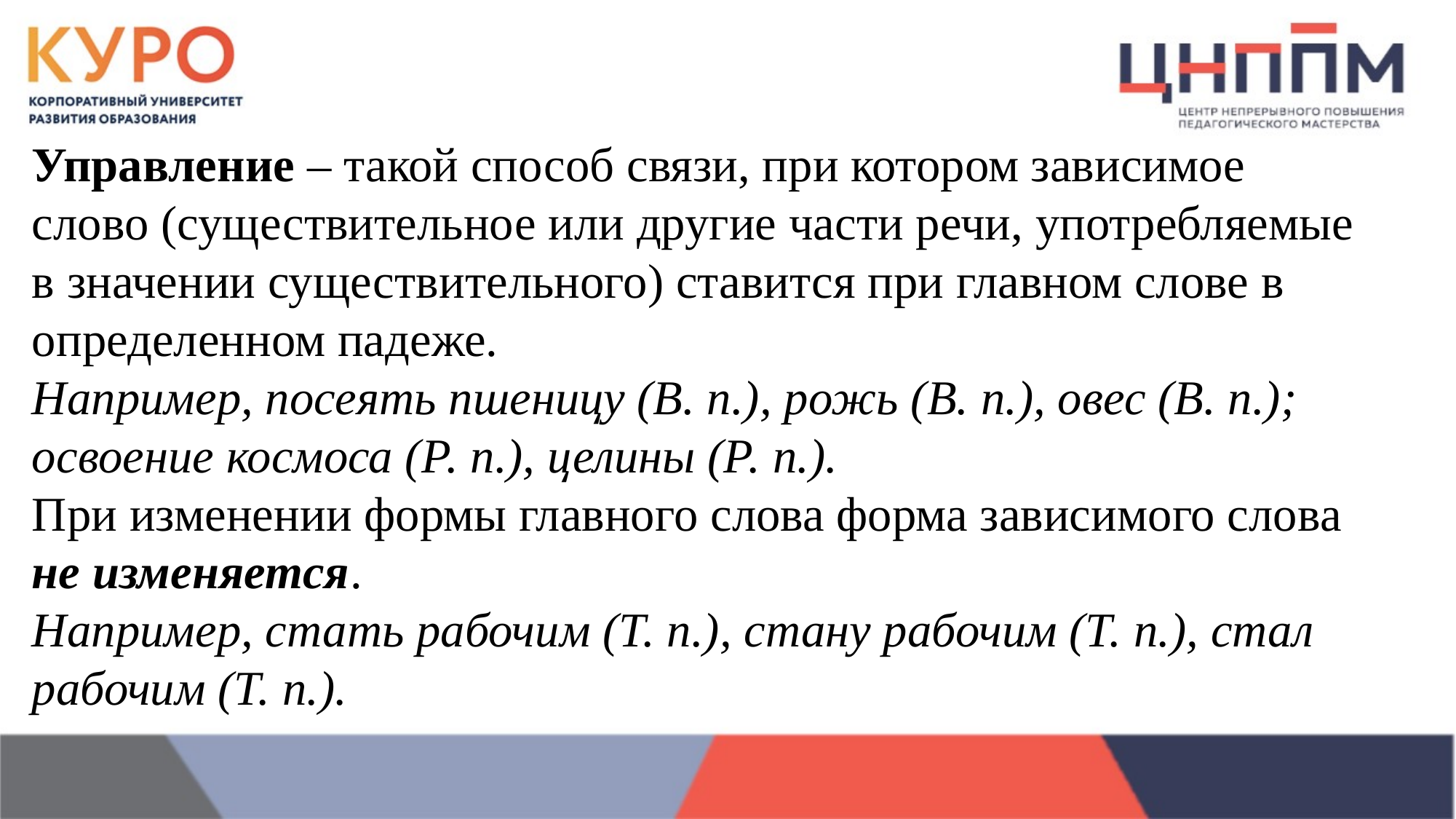

Управление – такой способ связи, при котором зависимое слово (существительное или другие части речи, употребляемые в значении существительного) ставится при главном слове в определенном падеже.
Например, посеять пшеницу (В. п.), рожь (В. п.), овес (В. п.); освоение космоса (Р. п.), целины (Р. п.).
При изменении формы главного слова форма зависимого слова не изменяется.
Например, стать рабочим (Т. п.), стану рабочим (Т. п.), стал рабочим (Т. п.).